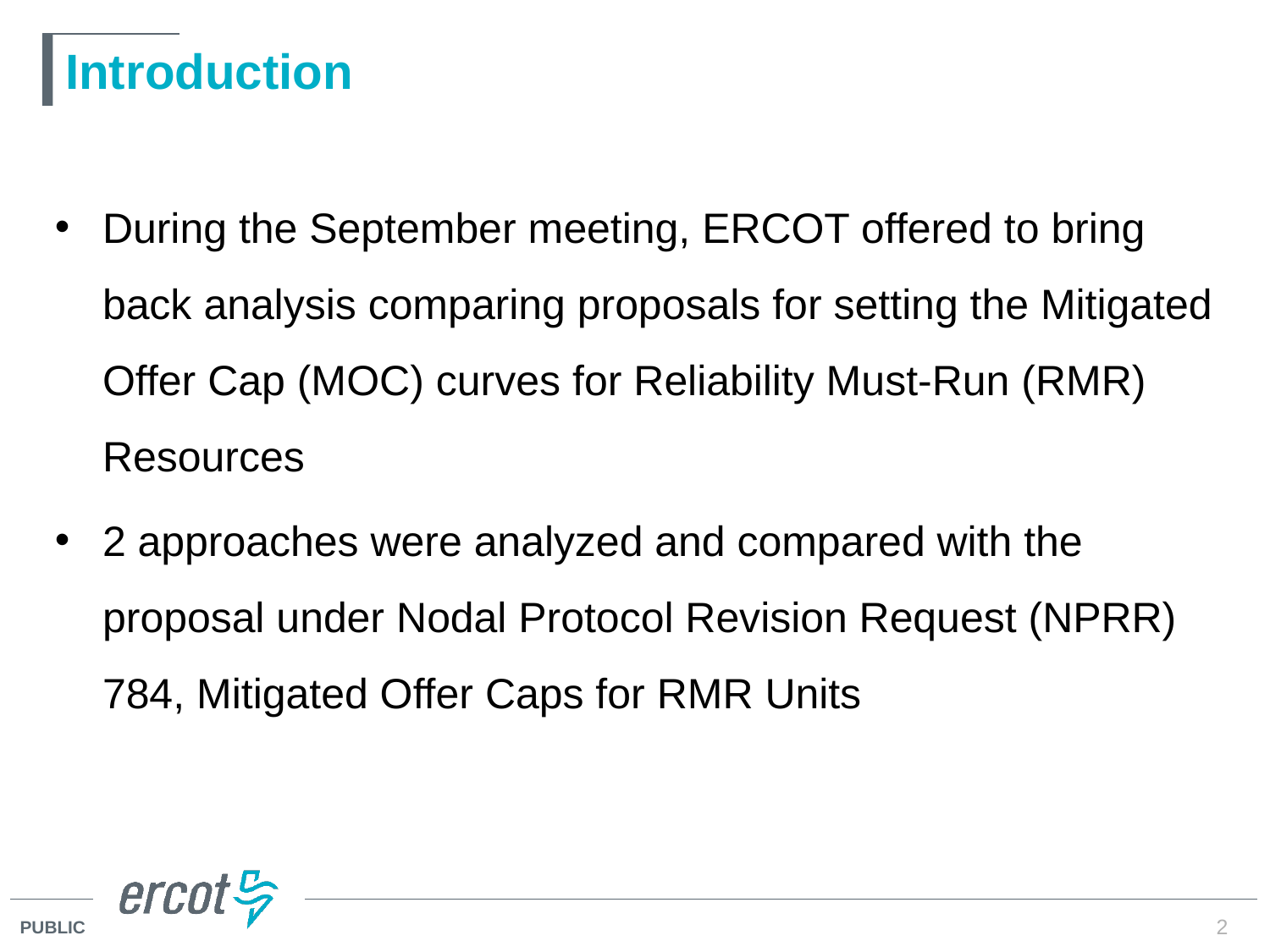

# Introduction
During the September meeting, ERCOT offered to bring back analysis comparing proposals for setting the Mitigated Offer Cap (MOC) curves for Reliability Must-Run (RMR) Resources
2 approaches were analyzed and compared with the proposal under Nodal Protocol Revision Request (NPRR) 784, Mitigated Offer Caps for RMR Units
2